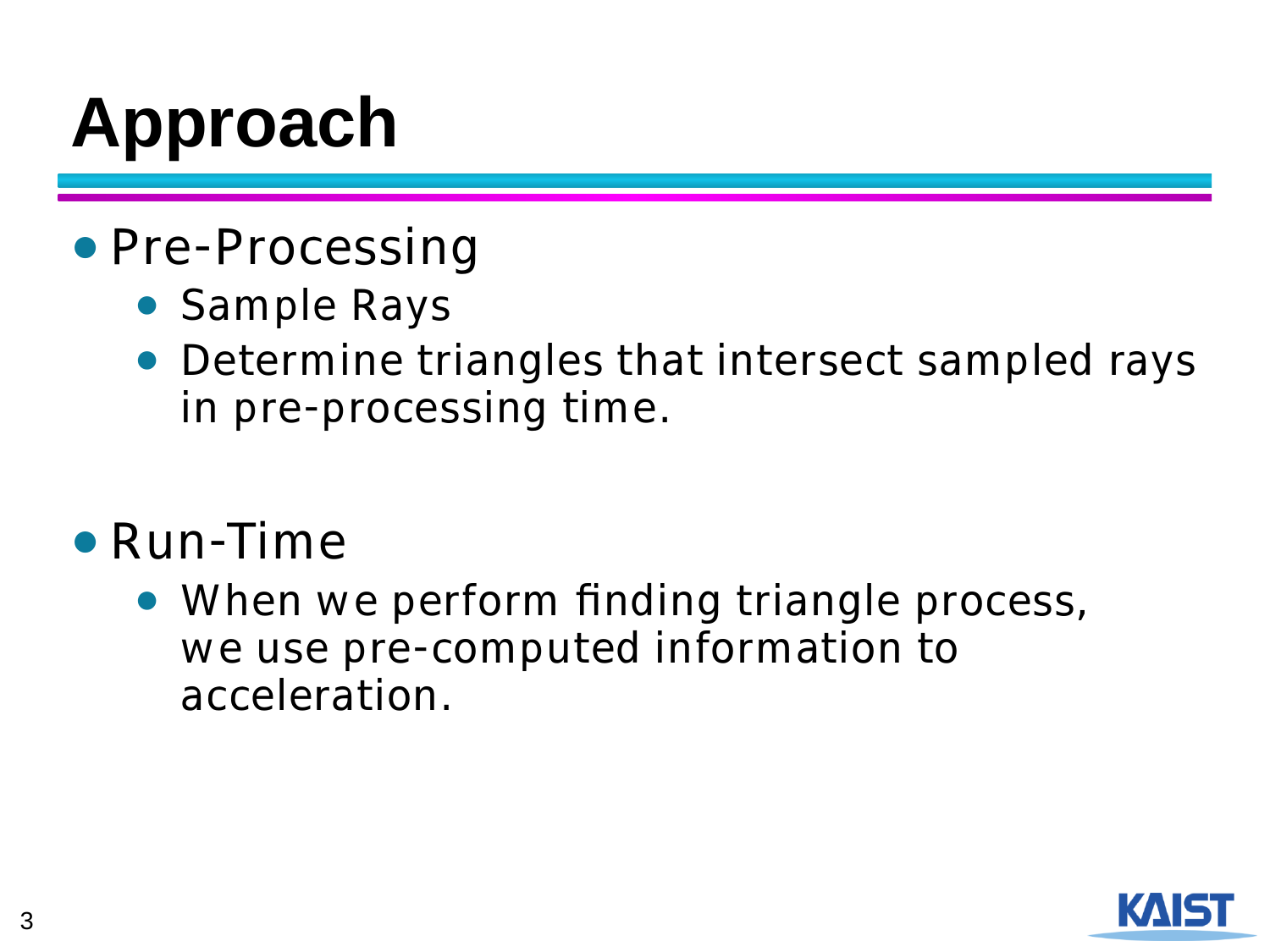

# Approach
Pre-Processing
Sample Rays
Determine triangles that intersect sampled rays in pre-processing time.

Run-Time
When we perform finding triangle process,
we use pre-computed information to acceleration.